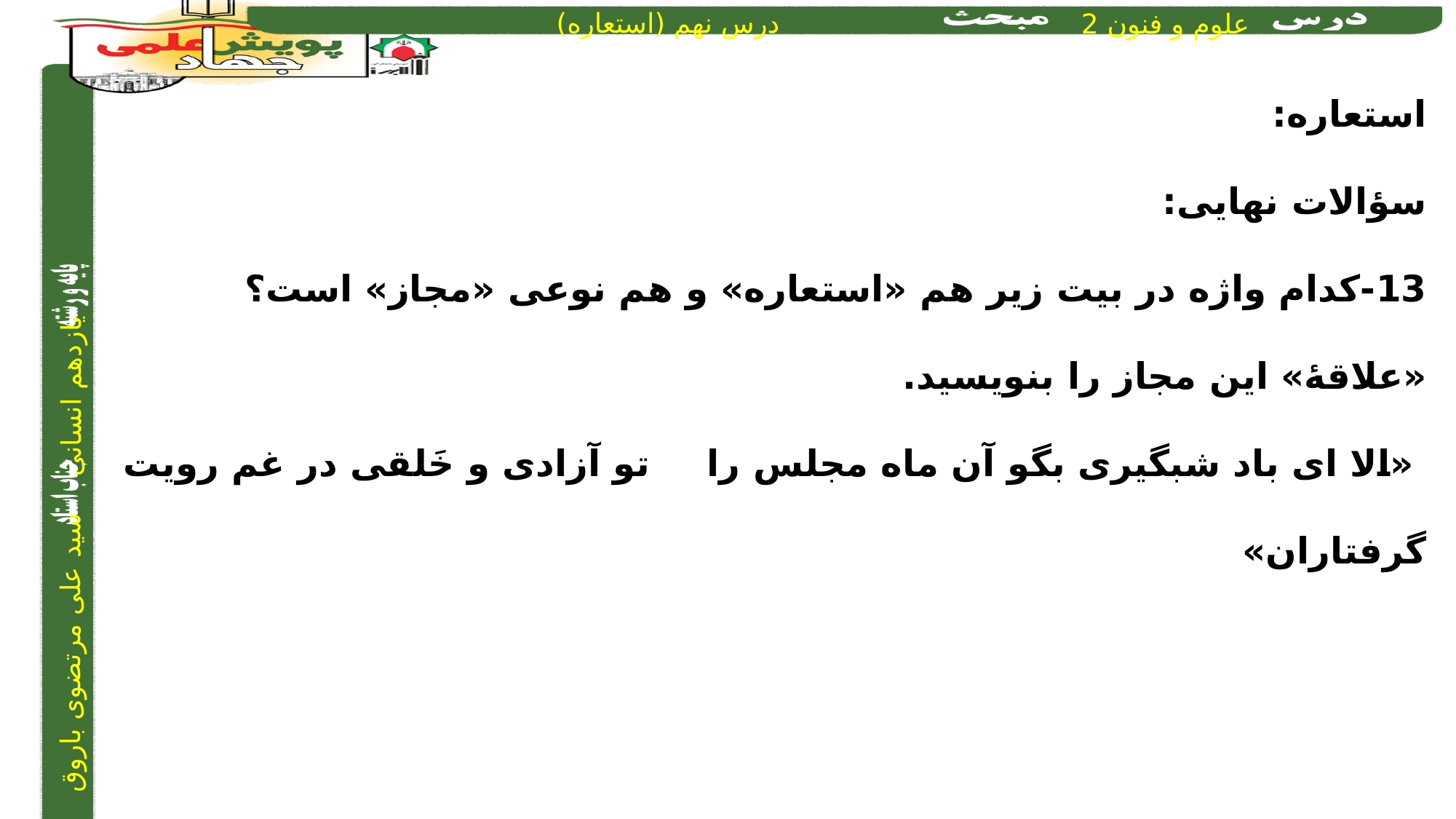

استعاره:
سؤالات نهایی:
13-کدام واژه در بیت زیر هم «استعاره» و هم نوعی «مجاز» است؟ «علاقۀ» این مجاز را بنویسید.
 «الا ای باد شبگیری بگو آن ماه مجلس را	 	 تو آزادی و خَلقی در غم رویت گرفتاران»